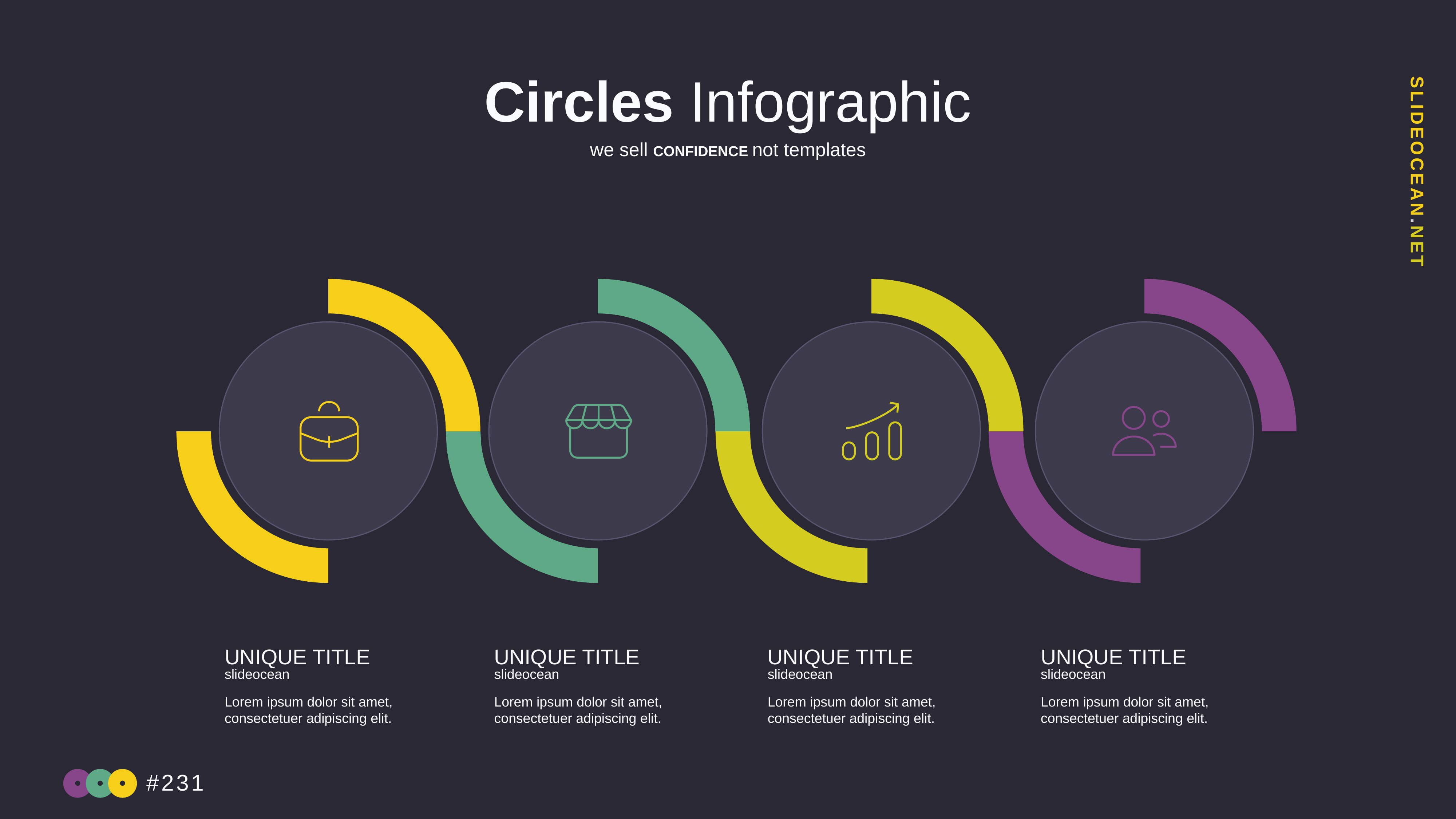

Circles Infographic
we sell CONFIDENCE not templates

UNIQUE TITLE
slideocean
Lorem ipsum dolor sit amet, consectetuer adipiscing elit.
UNIQUE TITLE
slideocean
Lorem ipsum dolor sit amet, consectetuer adipiscing elit.
UNIQUE TITLE
slideocean
Lorem ipsum dolor sit amet, consectetuer adipiscing elit.
UNIQUE TITLE
slideocean
Lorem ipsum dolor sit amet, consectetuer adipiscing elit.
#231